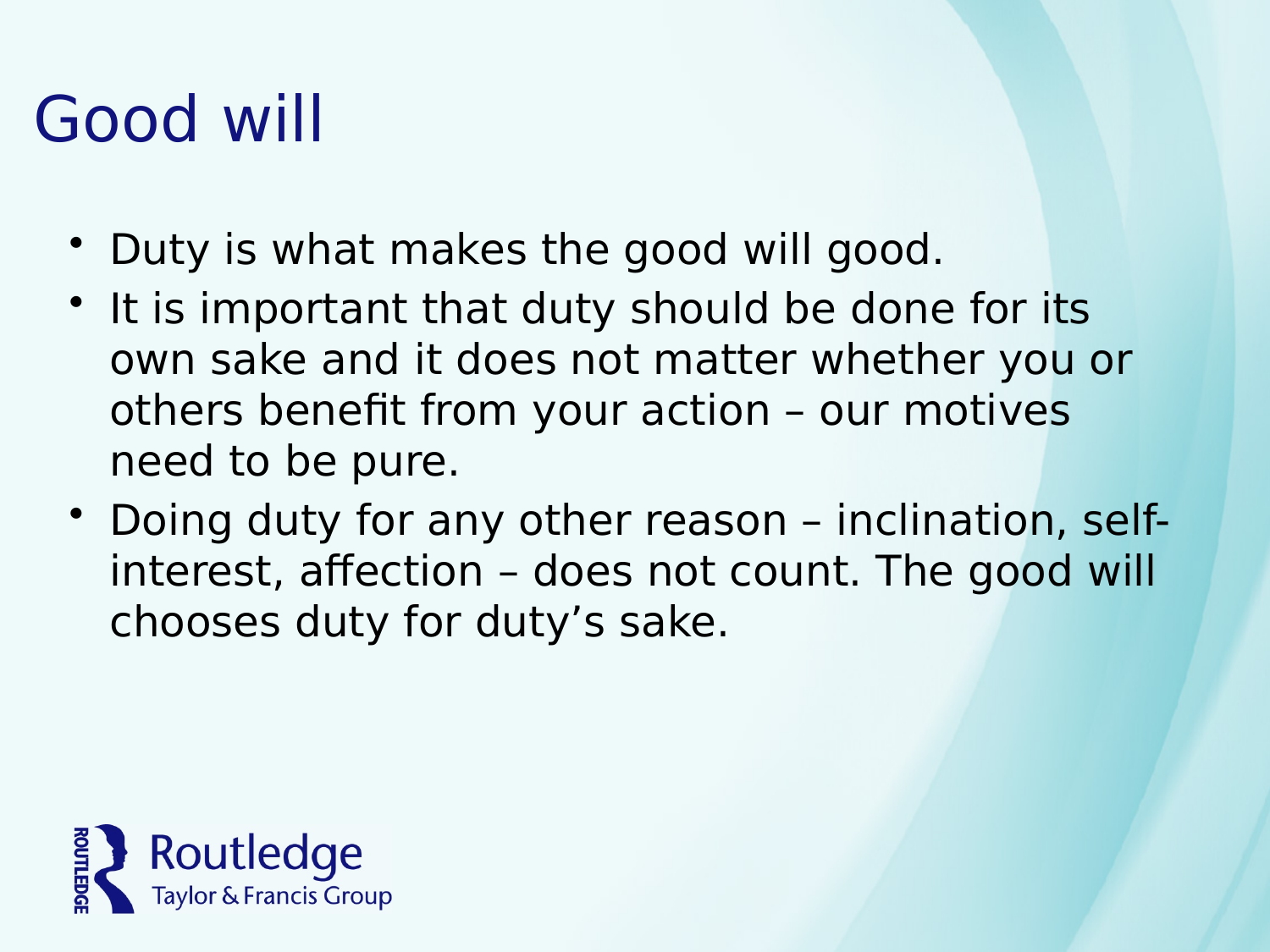

# Good will
Duty is what makes the good will good.
It is important that duty should be done for its own sake and it does not matter whether you or others benefit from your action – our motives need to be pure.
Doing duty for any other reason – inclination, self-interest, affection – does not count. The good will chooses duty for duty’s sake.